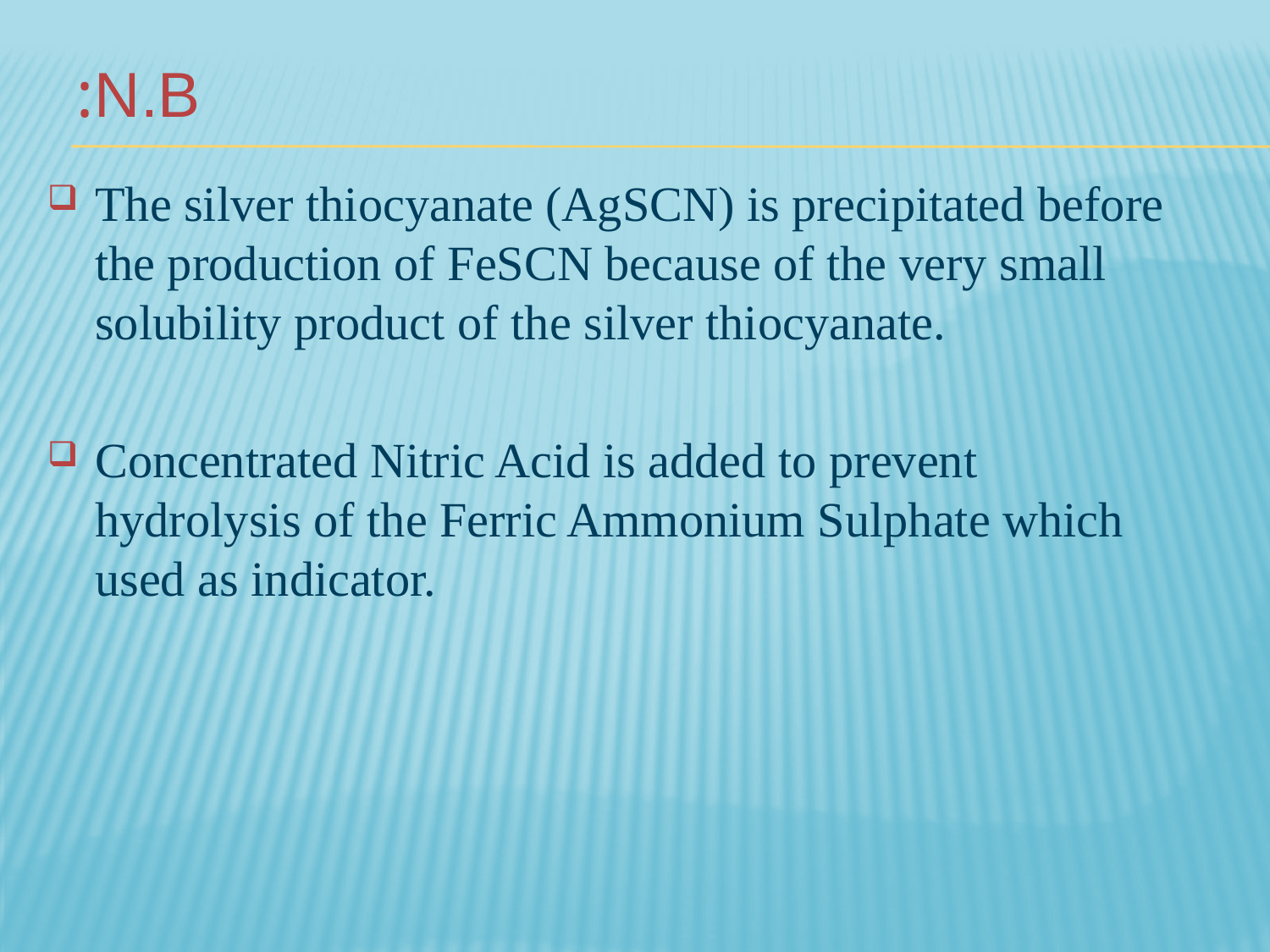

# N.B:
The silver thiocyanate (AgSCN) is precipitated before the production of FeSCN because of the very small solubility product of the silver thiocyanate.

Concentrated Nitric Acid is added to prevent hydrolysis of the Ferric Ammonium Sulphate which used as indicator.